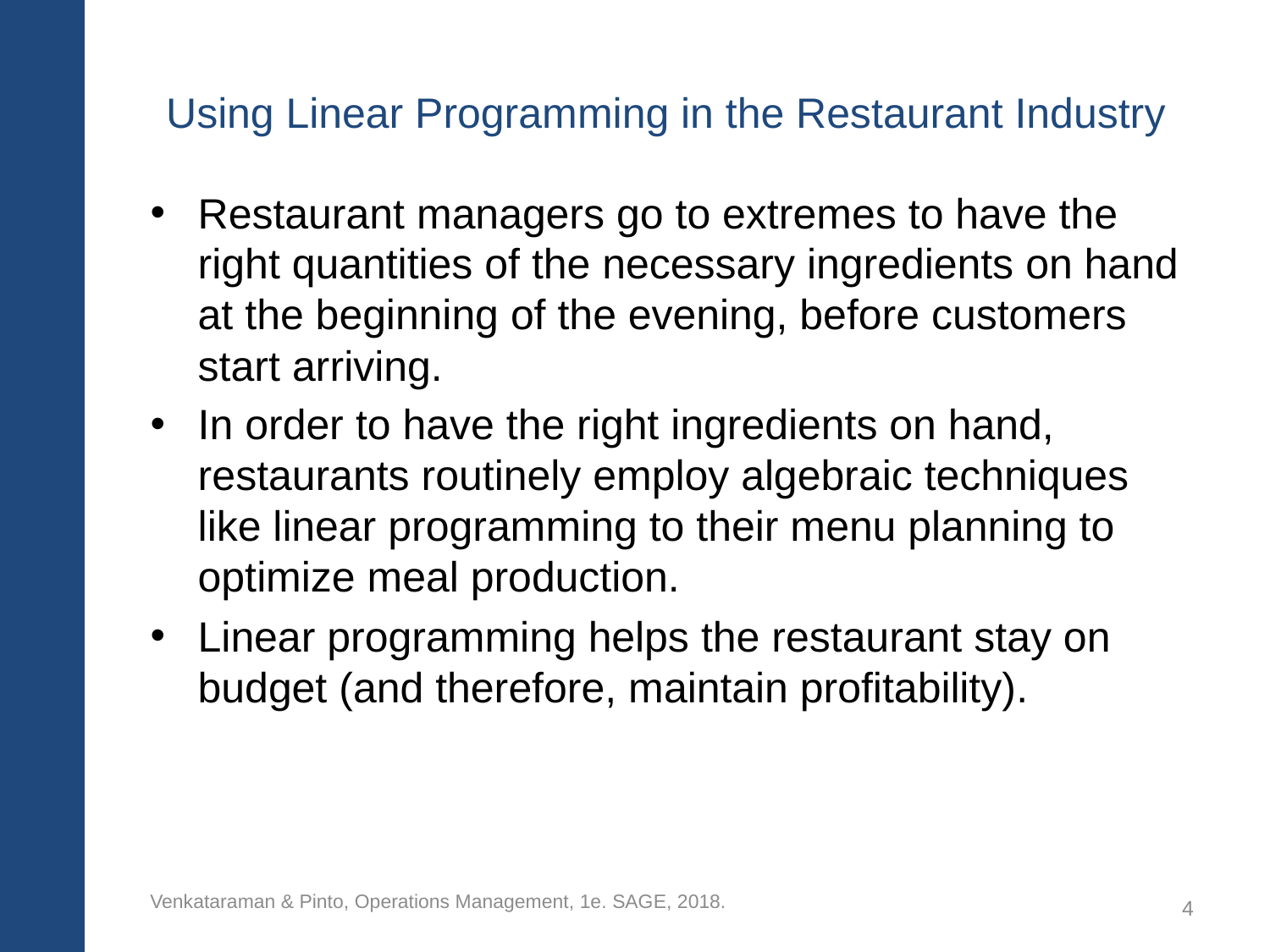

# Using Linear Programming in the Restaurant Industry
Restaurant managers go to extremes to have the right quantities of the necessary ingredients on hand at the beginning of the evening, before customers start arriving.
In order to have the right ingredients on hand, restaurants routinely employ algebraic techniques like linear programming to their menu planning to optimize meal production.
Linear programming helps the restaurant stay on budget (and therefore, maintain profitability).
Venkataraman & Pinto, Operations Management, 1e. SAGE, 2018.
4